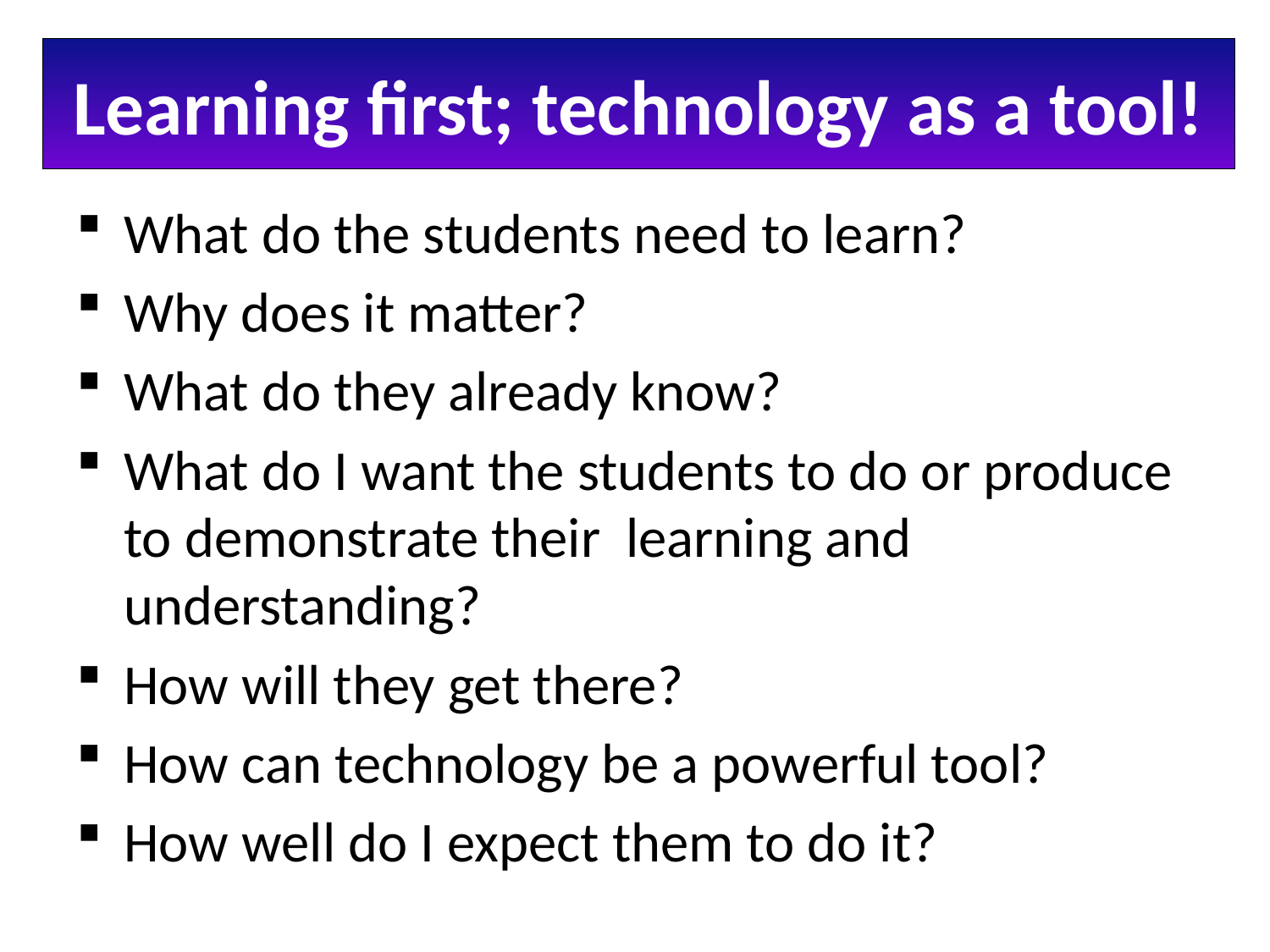

# Learning first; technology as a tool!
What do the students need to learn?
Why does it matter?
What do they already know?
What do I want the students to do or produce to demonstrate their  learning and understanding?
How will they get there?
How can technology be a powerful tool?
How well do I expect them to do it?